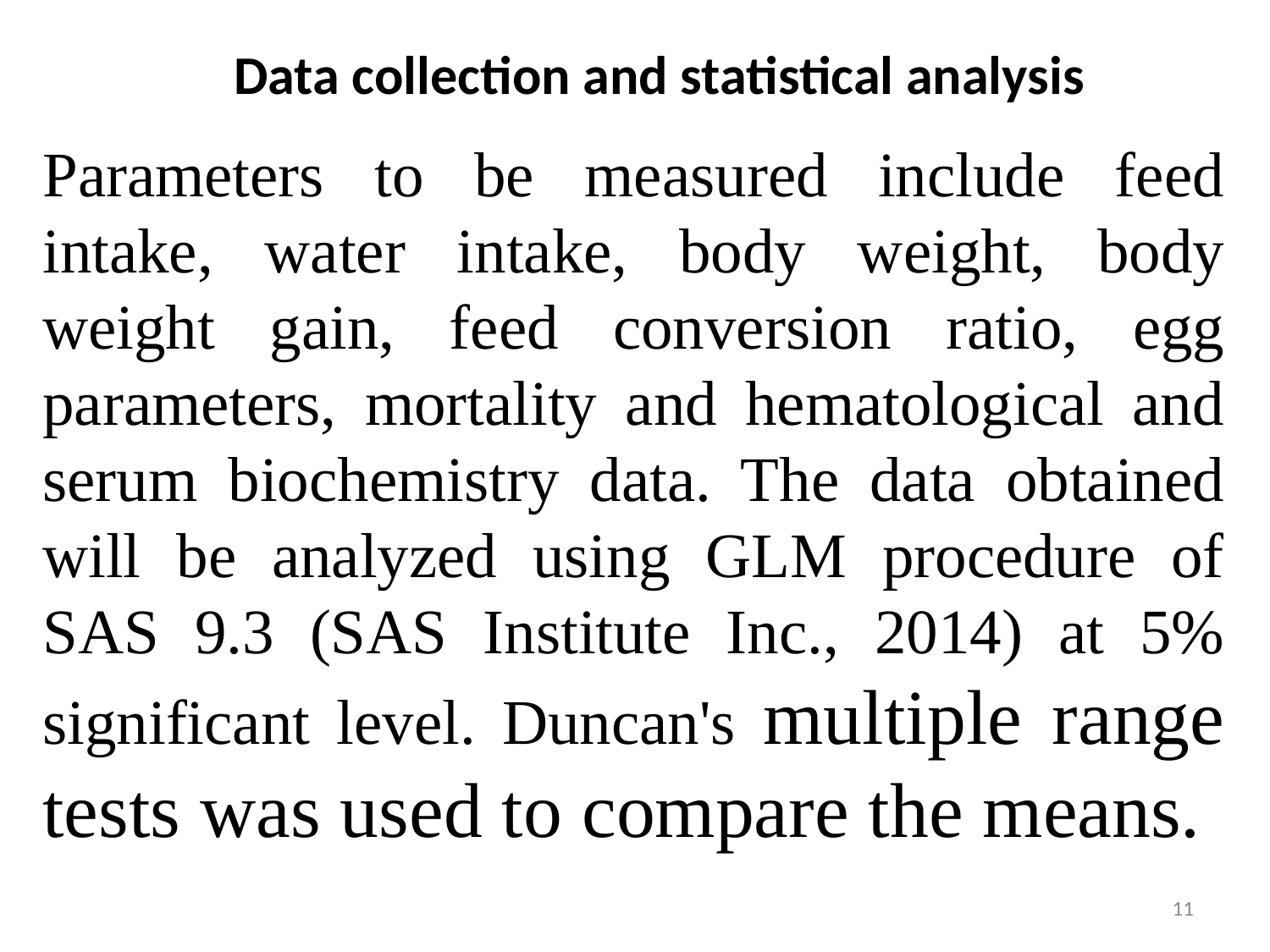

# Data collection and statistical analysis
Parameters to be measured include feed intake, water intake, body weight, body weight gain, feed conversion ratio, egg parameters, mortality and hematological and serum biochemistry data. The data obtained will be analyzed using GLM procedure of SAS 9.3 (SAS Institute Inc., 2014) at 5% significant level. Duncan's multiple range tests was used to compare the means.

11